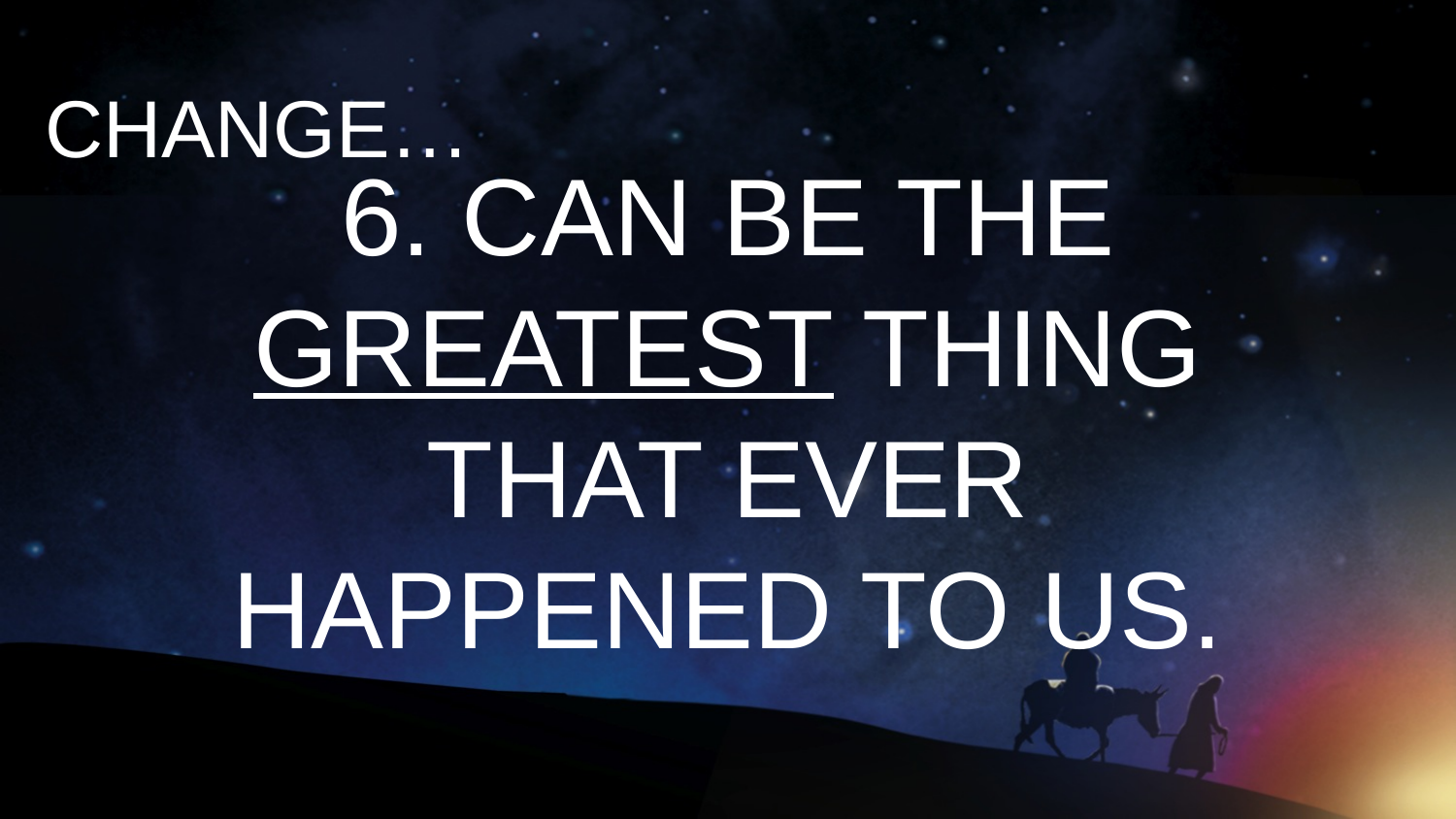

CHANGE…
# 6. CAN BE THE GREATEST THING THAT EVER HAPPENED TO US.